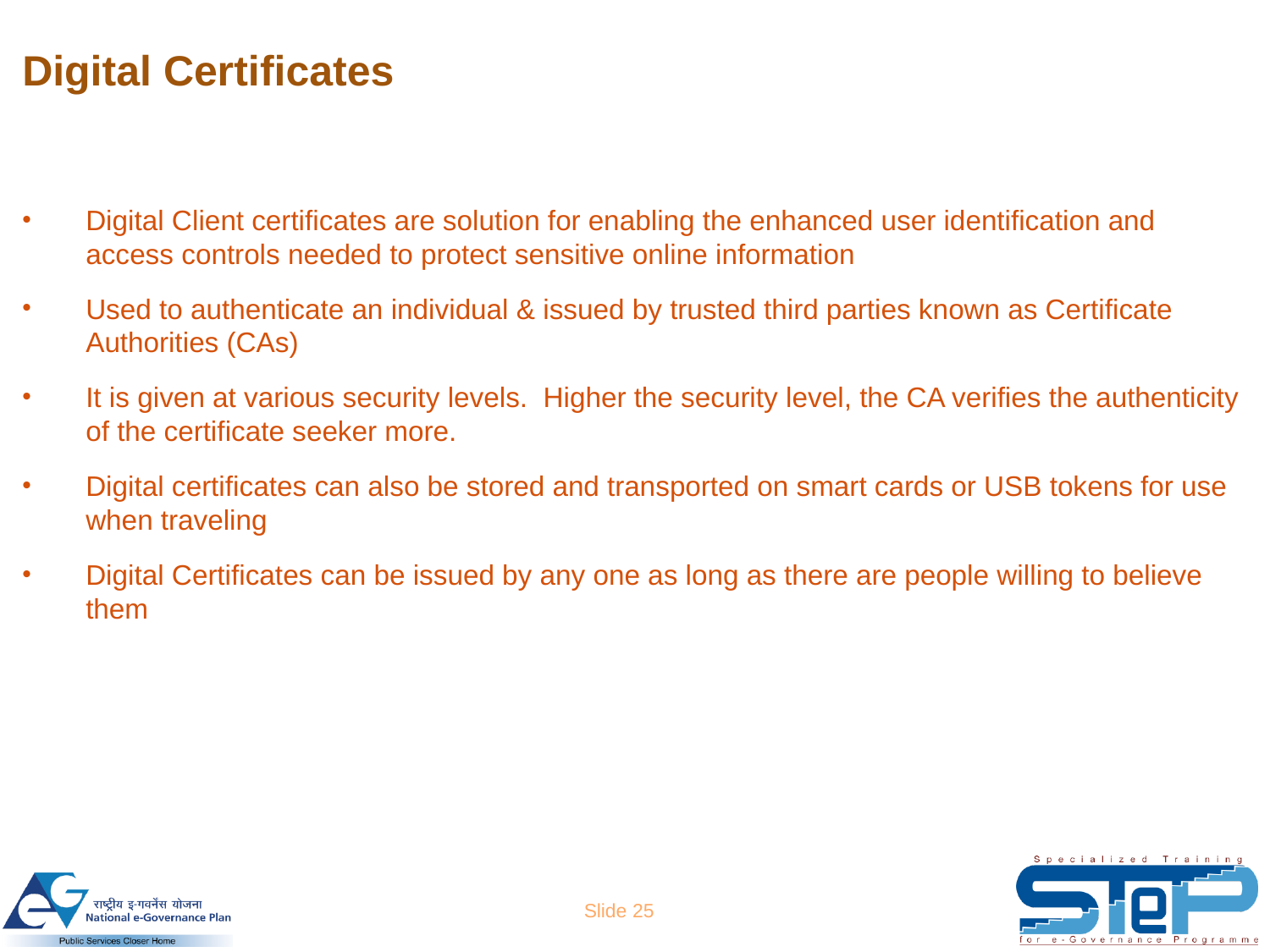

# Digital Certificates
Digital Client certificates are solution for enabling the enhanced user identification and access controls needed to protect sensitive online information
Used to authenticate an individual & issued by trusted third parties known as Certificate Authorities (CAs)
It is given at various security levels.  Higher the security level, the CA verifies the authenticity of the certificate seeker more.
Digital certificates can also be stored and transported on smart cards or USB tokens for use when traveling
Digital Certificates can be issued by any one as long as there are people willing to believe them